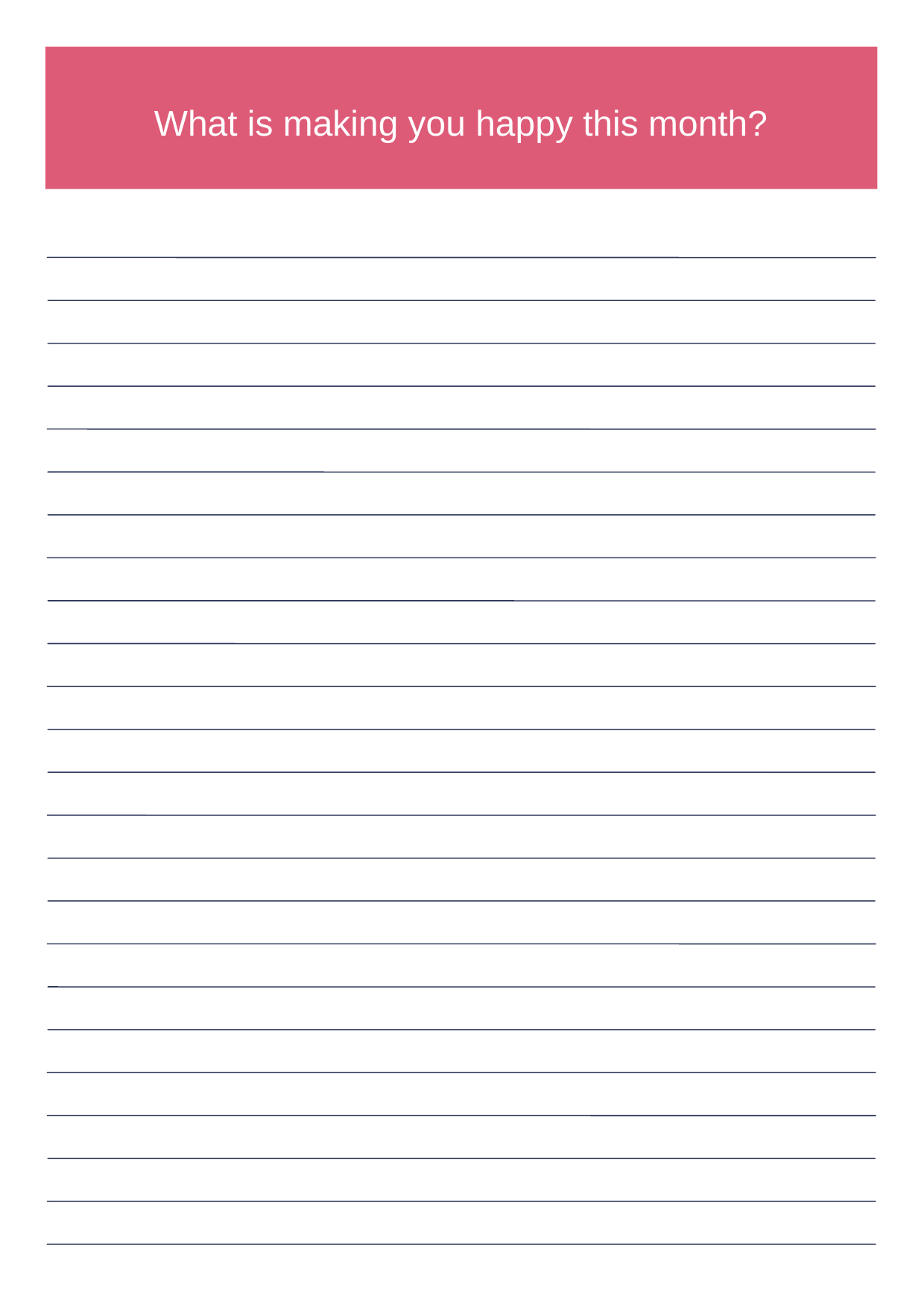

What is making you happy this month?